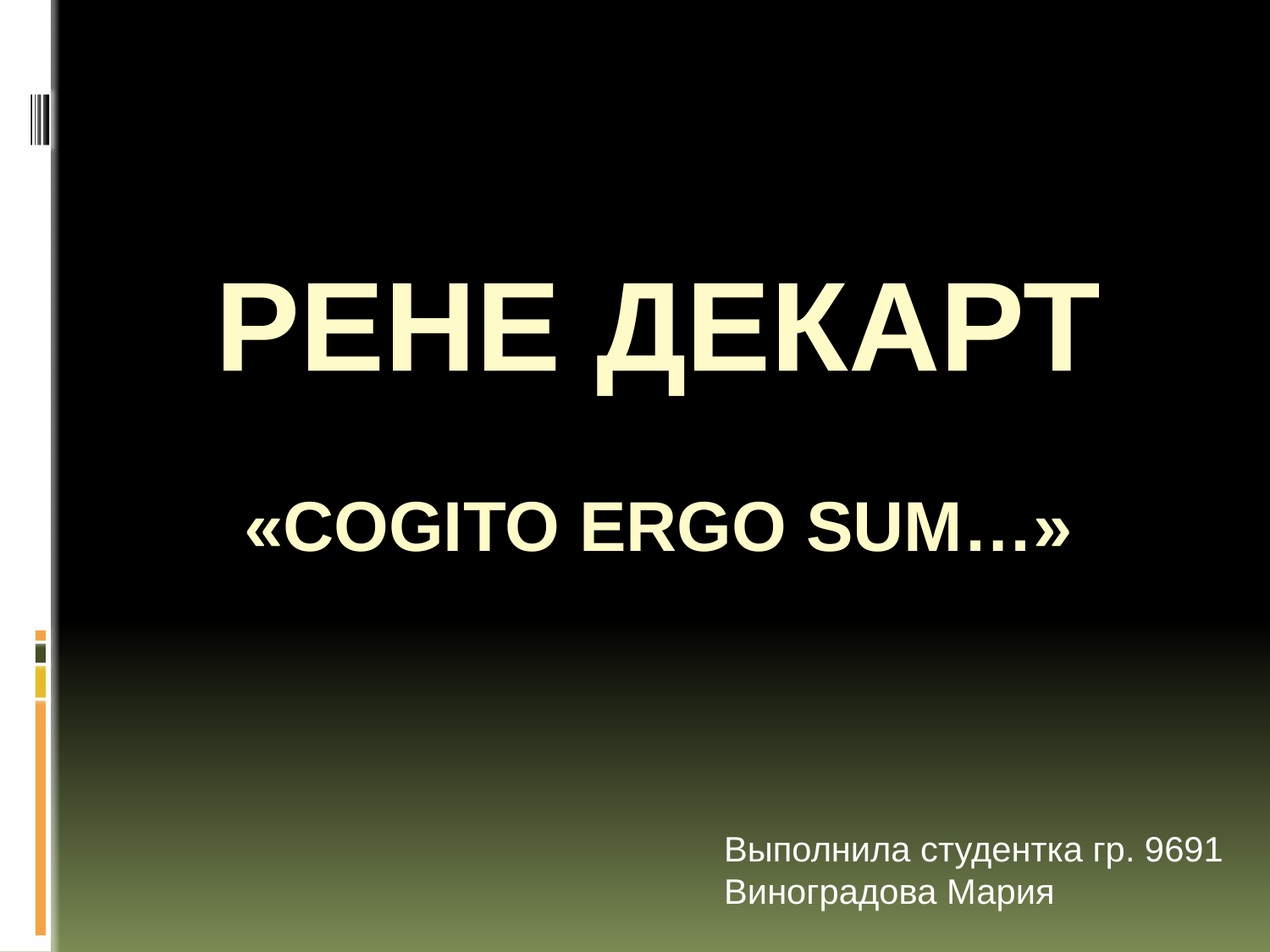

# Рене Декарт «Cogito ergo sum…»
Выполнила студентка гр. 9691
Виноградова Мария